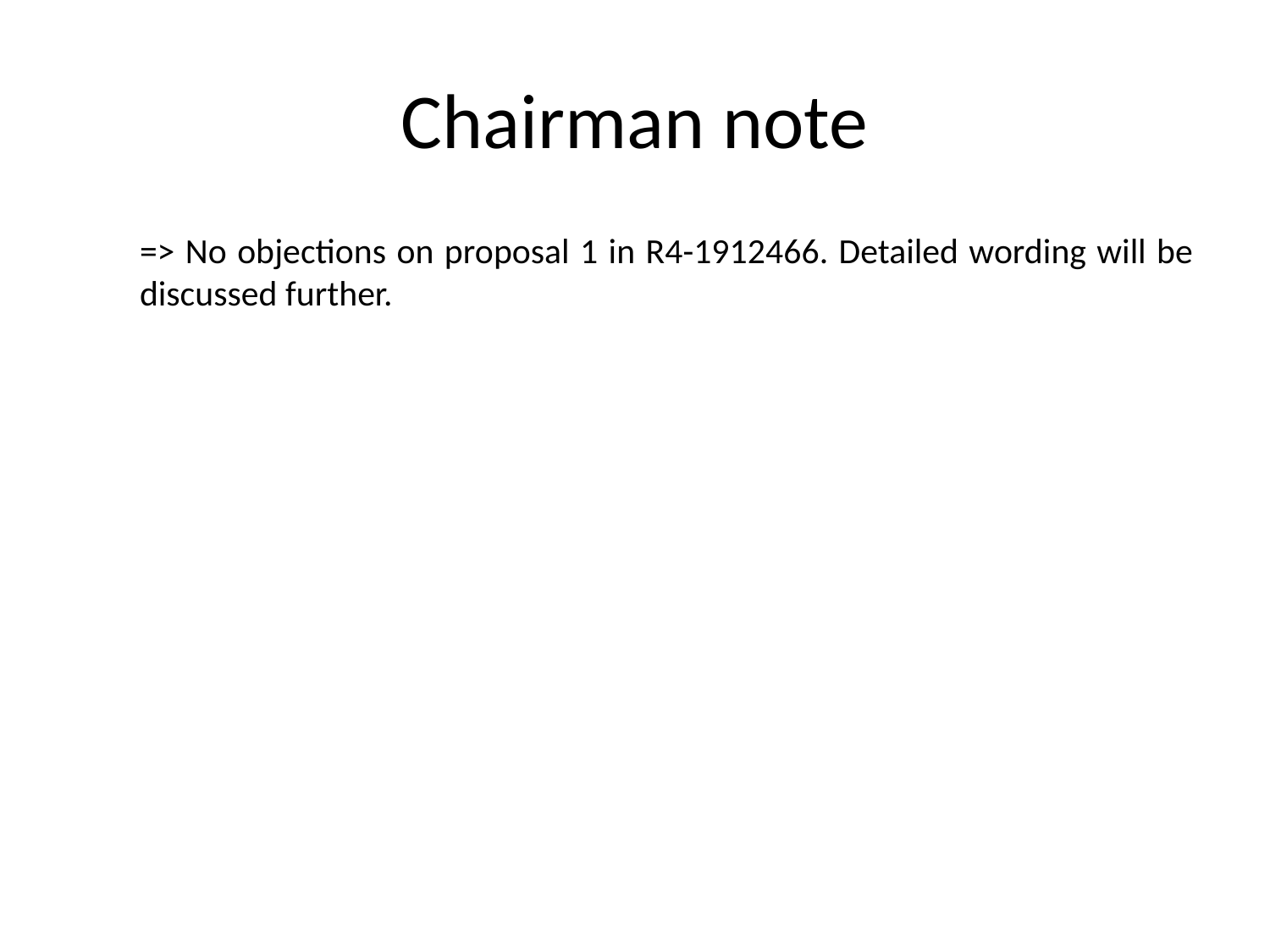

# Chairman note
=> No objections on proposal 1 in R4-1912466. Detailed wording will be discussed further.